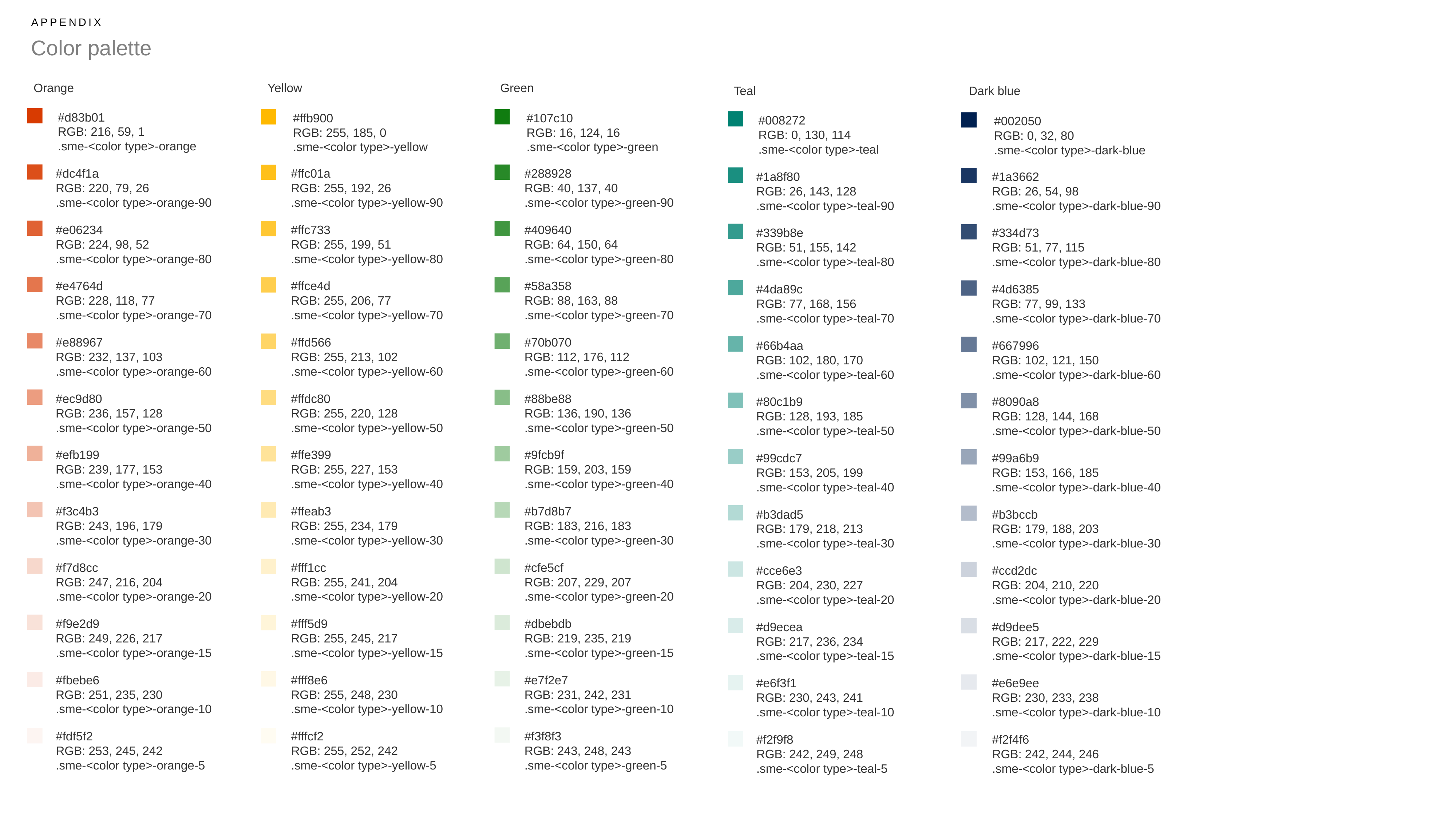

APPENDIX
Color palette

Orange
Yellow
Green
Teal
Dark blue
#d83b01
RGB: 216, 59, 1
.sme-<color type>-orange
#ffb900
RGB: 255, 185, 0
.sme-<color type>-yellow
#107c10
RGB: 16, 124, 16
.sme-<color type>-green

#008272
RGB: 0, 130, 114
.sme-<color type>-teal
#002050
RGB: 0, 32, 80
.sme-<color type>-dark-blue

#dc4f1a
RGB: 220, 79, 26
.sme-<color type>-orange-90
#ffc01a
RGB: 255, 192, 26
.sme-<color type>-yellow-90
#288928
RGB: 40, 137, 40
.sme-<color type>-green-90

#1a8f80
RGB: 26, 143, 128
.sme-<color type>-teal-90
#1a3662
RGB: 26, 54, 98
.sme-<color type>-dark-blue-90

#e06234
RGB: 224, 98, 52
.sme-<color type>-orange-80
#ffc733
RGB: 255, 199, 51
.sme-<color type>-yellow-80
#409640
RGB: 64, 150, 64
.sme-<color type>-green-80

#339b8e
RGB: 51, 155, 142
.sme-<color type>-teal-80
#334d73
RGB: 51, 77, 115
.sme-<color type>-dark-blue-80

#e4764d
RGB: 228, 118, 77
.sme-<color type>-orange-70
#ffce4d
RGB: 255, 206, 77
.sme-<color type>-yellow-70
#58a358
RGB: 88, 163, 88
.sme-<color type>-green-70

#4da89c
RGB: 77, 168, 156
.sme-<color type>-teal-70
#4d6385
RGB: 77, 99, 133
.sme-<color type>-dark-blue-70

#e88967
RGB: 232, 137, 103
.sme-<color type>-orange-60
#ffd566
RGB: 255, 213, 102
.sme-<color type>-yellow-60
#70b070
RGB: 112, 176, 112
.sme-<color type>-green-60

#66b4aa
RGB: 102, 180, 170
.sme-<color type>-teal-60
#667996
RGB: 102, 121, 150
.sme-<color type>-dark-blue-60

#ec9d80
RGB: 236, 157, 128
.sme-<color type>-orange-50
#ffdc80
RGB: 255, 220, 128
.sme-<color type>-yellow-50
#88be88
RGB: 136, 190, 136
.sme-<color type>-green-50

#80c1b9
RGB: 128, 193, 185
.sme-<color type>-teal-50
#8090a8
RGB: 128, 144, 168
.sme-<color type>-dark-blue-50

#efb199
RGB: 239, 177, 153
.sme-<color type>-orange-40
#ffe399
RGB: 255, 227, 153
.sme-<color type>-yellow-40
#9fcb9f
RGB: 159, 203, 159
.sme-<color type>-green-40

#99cdc7
RGB: 153, 205, 199
.sme-<color type>-teal-40
#99a6b9
RGB: 153, 166, 185
.sme-<color type>-dark-blue-40

#f3c4b3
RGB: 243, 196, 179
.sme-<color type>-orange-30
#ffeab3
RGB: 255, 234, 179
.sme-<color type>-yellow-30
#b7d8b7
RGB: 183, 216, 183
.sme-<color type>-green-30

#b3dad5
RGB: 179, 218, 213
.sme-<color type>-teal-30
#b3bccb
RGB: 179, 188, 203
.sme-<color type>-dark-blue-30

#f7d8cc
RGB: 247, 216, 204
.sme-<color type>-orange-20
#fff1cc
RGB: 255, 241, 204
.sme-<color type>-yellow-20
#cfe5cf
RGB: 207, 229, 207
.sme-<color type>-green-20

#cce6e3
RGB: 204, 230, 227
.sme-<color type>-teal-20
#ccd2dc
RGB: 204, 210, 220
.sme-<color type>-dark-blue-20

#f9e2d9
RGB: 249, 226, 217
.sme-<color type>-orange-15
#fff5d9
RGB: 255, 245, 217
.sme-<color type>-yellow-15
#dbebdb
RGB: 219, 235, 219
.sme-<color type>-green-15

#d9ecea
RGB: 217, 236, 234
.sme-<color type>-teal-15
#d9dee5
RGB: 217, 222, 229
.sme-<color type>-dark-blue-15

#fbebe6
RGB: 251, 235, 230
.sme-<color type>-orange-10
#fff8e6
RGB: 255, 248, 230
.sme-<color type>-yellow-10
#e7f2e7
RGB: 231, 242, 231
.sme-<color type>-green-10

#e6f3f1
RGB: 230, 243, 241
.sme-<color type>-teal-10
#e6e9ee
RGB: 230, 233, 238
.sme-<color type>-dark-blue-10

#fdf5f2
RGB: 253, 245, 242
.sme-<color type>-orange-5
#fffcf2
RGB: 255, 252, 242
.sme-<color type>-yellow-5
#f3f8f3
RGB: 243, 248, 243
.sme-<color type>-green-5

#f2f9f8
RGB: 242, 249, 248
.sme-<color type>-teal-5
#f2f4f6
RGB: 242, 244, 246
.sme-<color type>-dark-blue-5